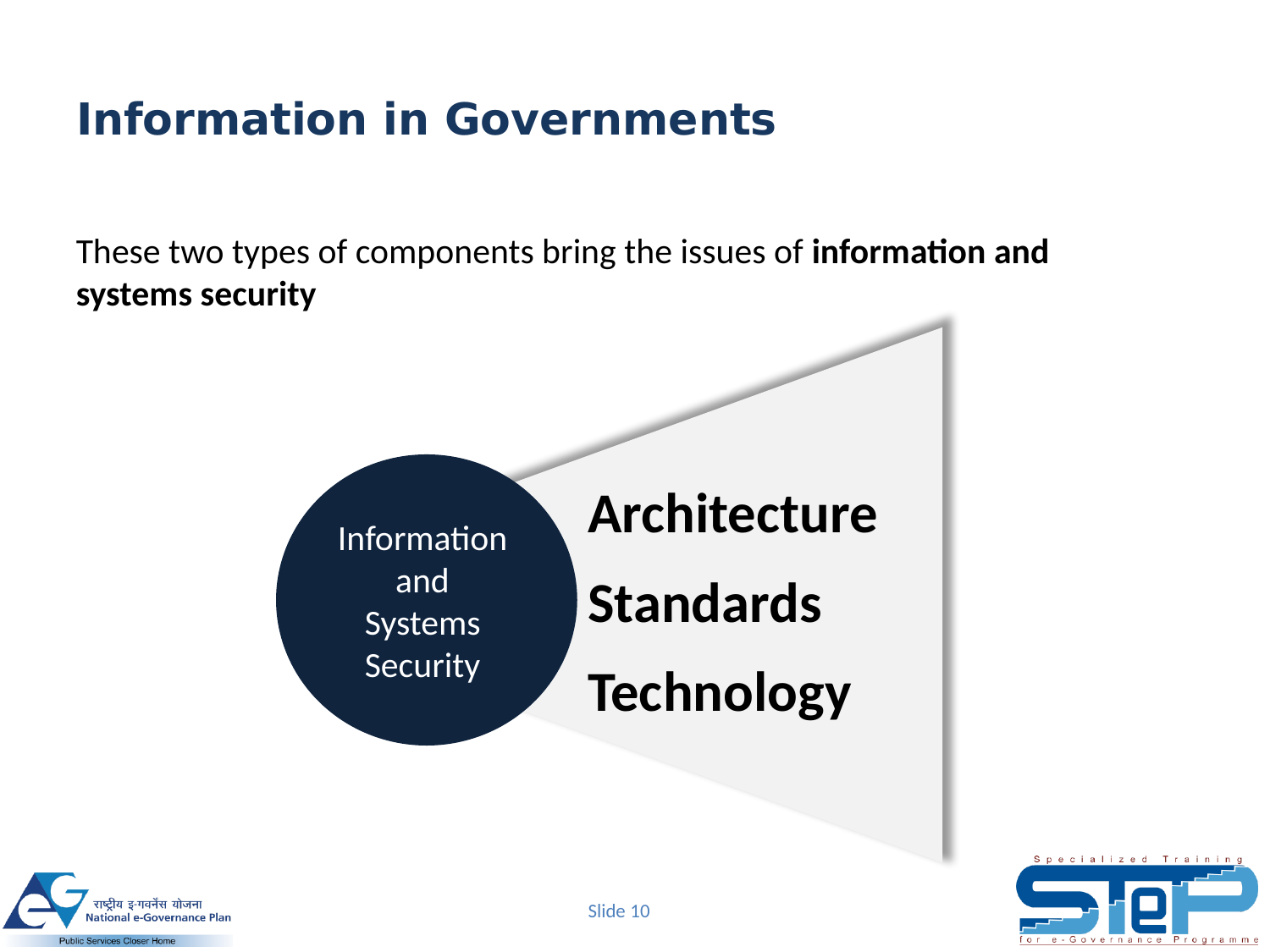

# Information in Governments
	These two types of components bring the issues of information and systems security

Architecture
Information
and
Systems  Security
Standards
Technology